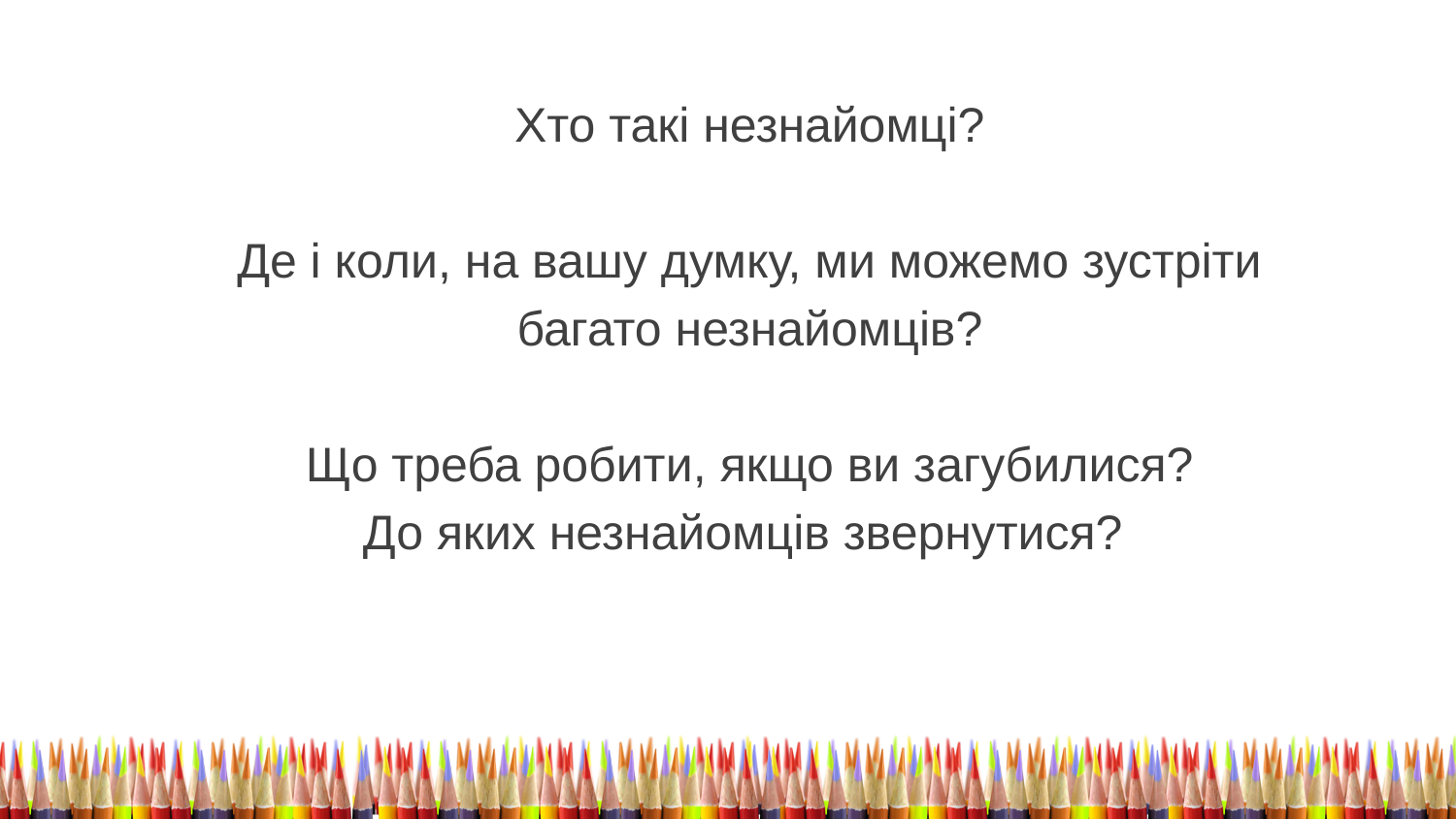

Хто такі незнайомці?

Де і коли, на вашу думку, ми можемо зустріти
багато незнайомців?

Що треба робити, якщо ви загубилися?
До яких незнайомців звернутися?